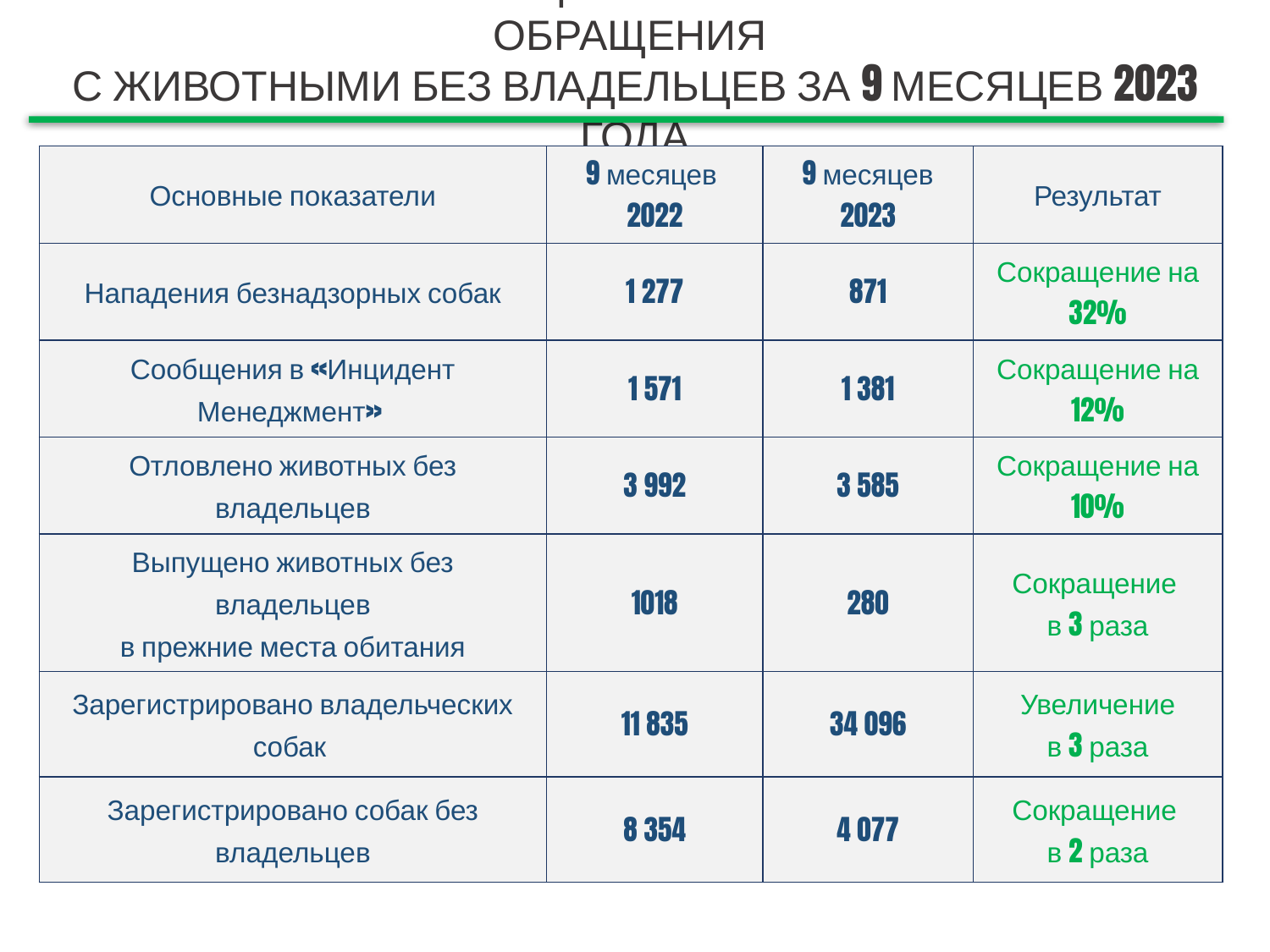

# РЕЗУЛЬТАТЫ РЕАЛИЗАЦИИ МЕРОПРИЯТИЙ В ОБЛАСТИ ОБРАЩЕНИЯ С ЖИВОТНЫМИ БЕЗ ВЛАДЕЛЬЦЕВ ЗА 9 МЕСЯЦЕВ 2023 ГОДА

| Основные показатели | 9 месяцев 2022 | 9 месяцев 2023 | Результат |
| --- | --- | --- | --- |
| Нападения безнадзорных собак | 1 277 | 871 | Сокращение на 32% |
| Сообщения в «Инцидент Менеджмент» | 1 571 | 1 381 | Сокращение на 12% |
| Отловлено животных без владельцев | 3 992 | 3 585 | Сокращение на 10% |
| Выпущено животных без владельцев в прежние места обитания | 1018 | 280 | Сокращение в 3 раза |
| Зарегистрировано владельческих собак | 11 835 | 34 096 | Увеличение в 3 раза |
| Зарегистрировано собак без владельцев | 8 354 | 4 077 | Сокращение в 2 раза |